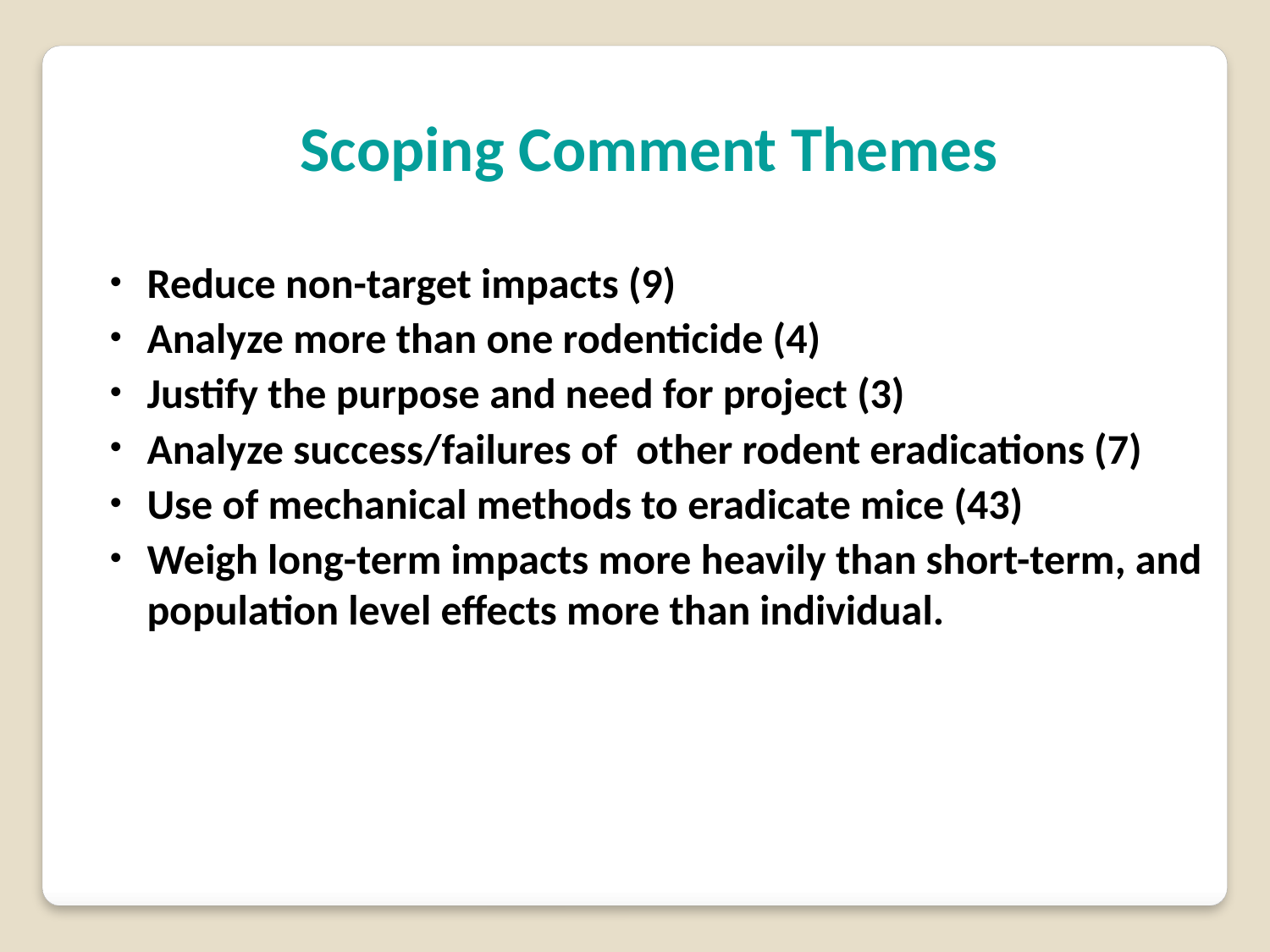

Scoping Comment Themes
Reduce non-target impacts (9)
Analyze more than one rodenticide (4)
Justify the purpose and need for project (3)
Analyze success/failures of  other rodent eradications (7)
Use of mechanical methods to eradicate mice (43)
Weigh long-term impacts more heavily than short-term, and population level effects more than individual.